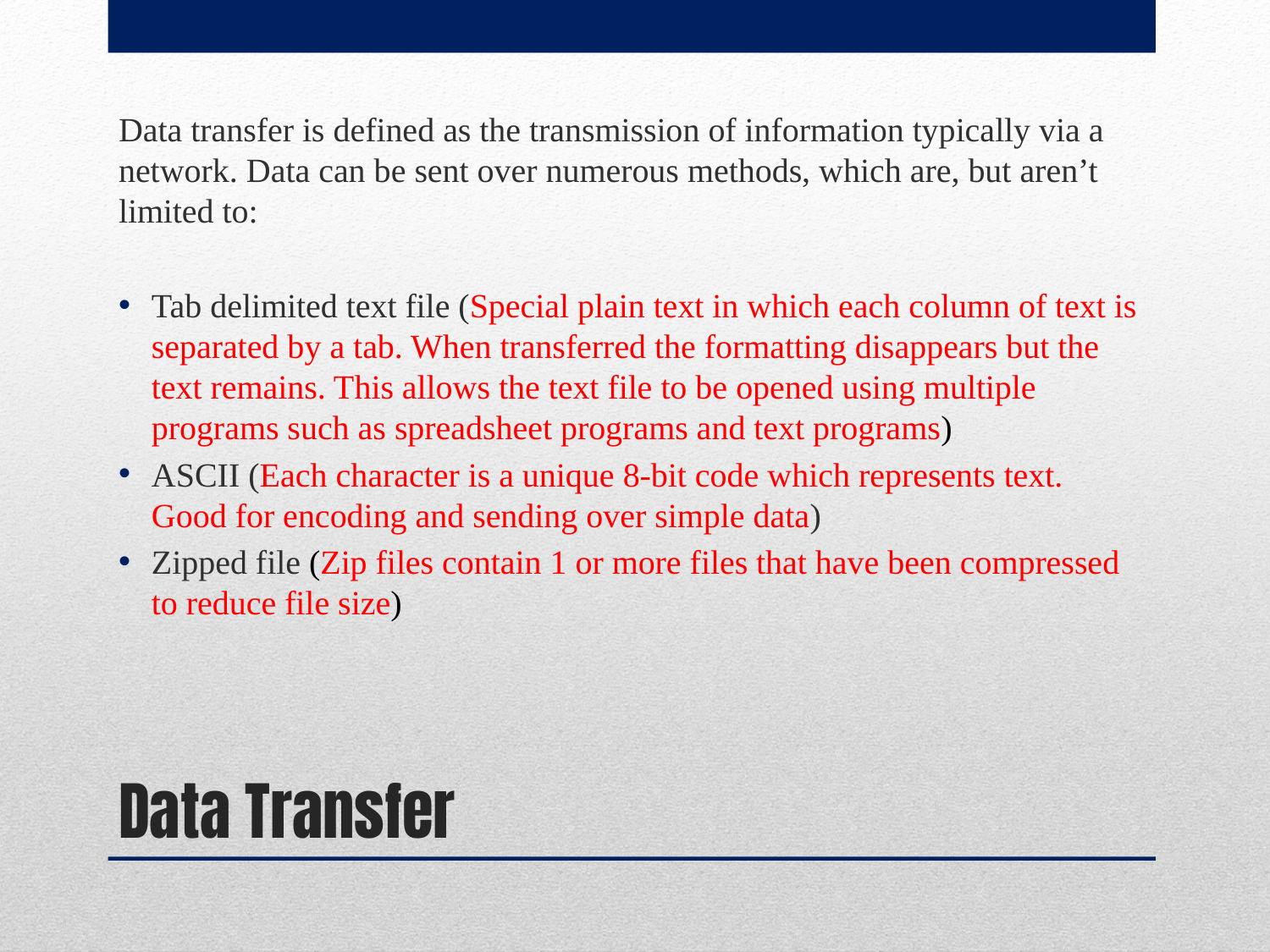

Data transfer is defined as the transmission of information typically via a network. Data can be sent over numerous methods, which are, but aren’t limited to:

Tab delimited text file (Special plain text in which each column of text is separated by a tab. When transferred the formatting disappears but the text remains. This allows the text file to be opened using multiple programs such as spreadsheet programs and text programs)
ASCII (Each character is a unique 8-bit code which represents text. Good for encoding and sending over simple data)
Zipped file (Zip files contain 1 or more files that have been compressed to reduce file size)
# Data Transfer